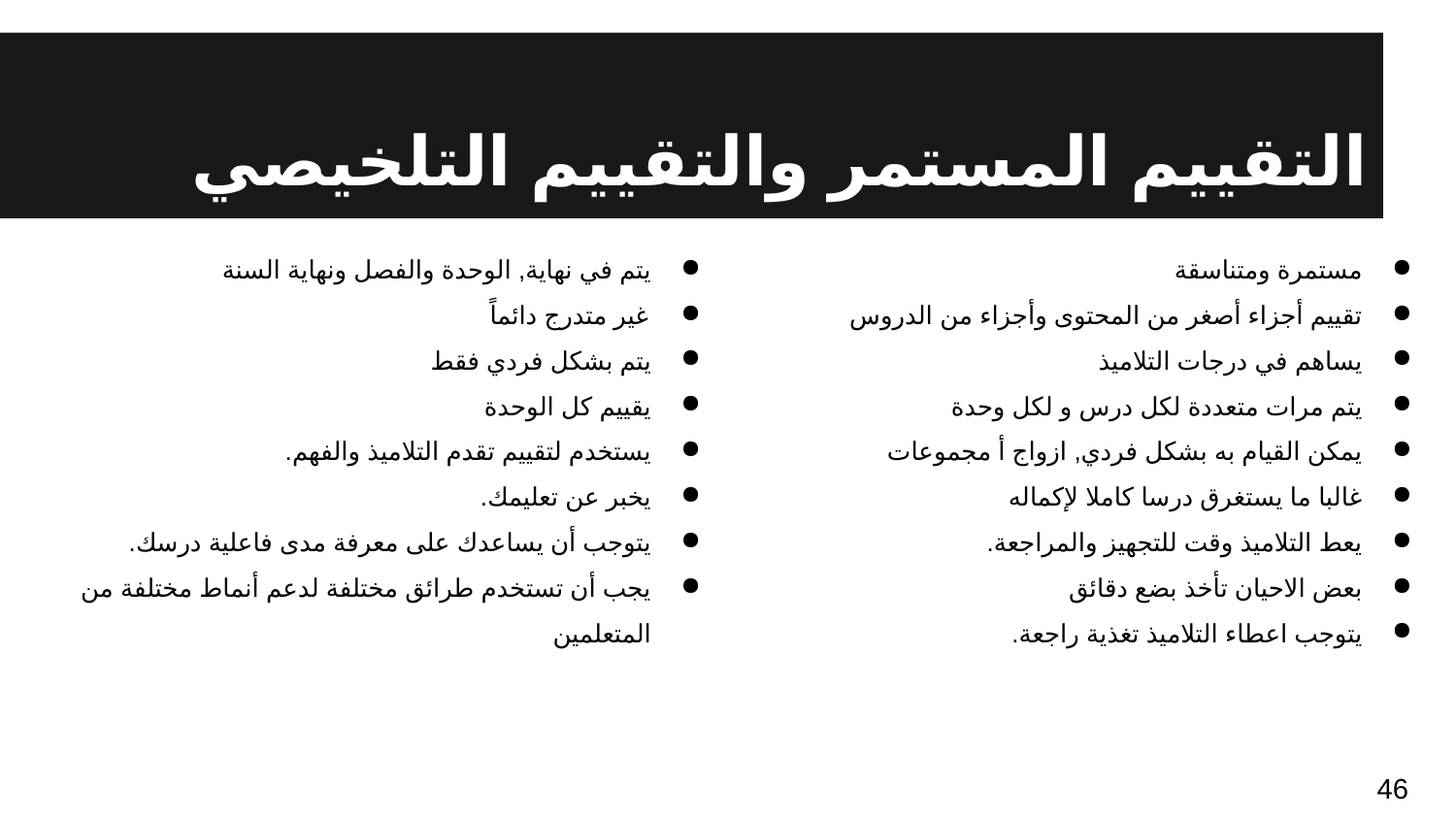

# التقييم المستمر والتقييم التلخيصي
يتم في نهاية, الوحدة والفصل ونهاية السنة
غير متدرج دائماً
يتم بشكل فردي فقط
يقييم كل الوحدة
يستخدم لتقييم تقدم التلاميذ والفهم.
يخبر عن تعليمك.
يتوجب أن يساعدك على معرفة مدى فاعلية درسك.
يجب أن تستخدم طرائق مختلفة لدعم أنماط مختلفة من المتعلمين

مستمرة ومتناسقة
تقييم أجزاء أصغر من المحتوى وأجزاء من الدروس
يساهم في درجات التلاميذ
يتم مرات متعددة لكل درس و لكل وحدة
يمكن القيام به بشكل فردي, ازواج أ مجموعات
غالبا ما يستغرق درسا كاملا لإكماله
يعط التلاميذ وقت للتجهيز والمراجعة.
بعض الاحيان تأخذ بضع دقائق
يتوجب اعطاء التلاميذ تغذية راجعة.

46